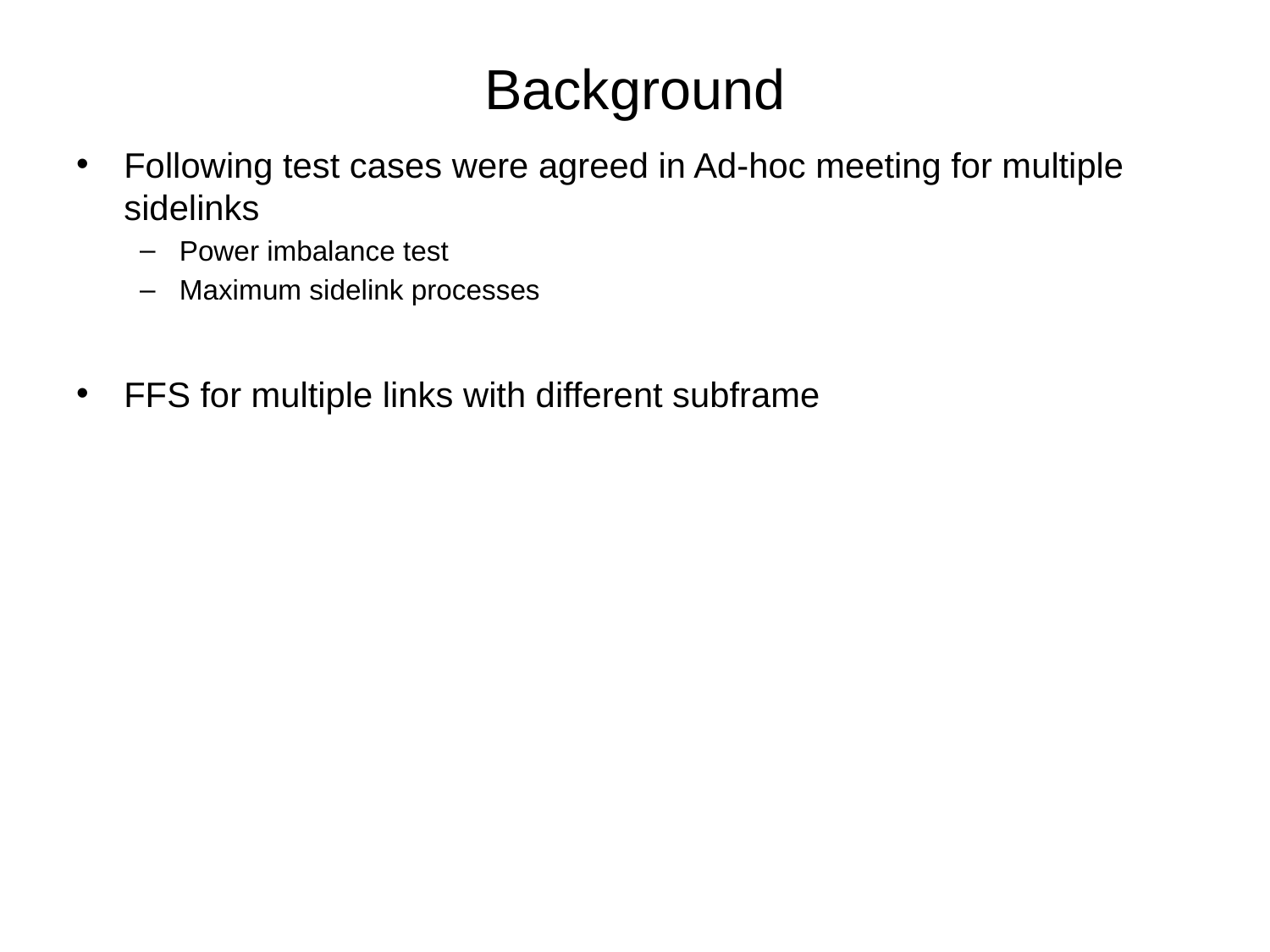

# Background
Following test cases were agreed in Ad-hoc meeting for multiple sidelinks
Power imbalance test
Maximum sidelink processes

FFS for multiple links with different subframe